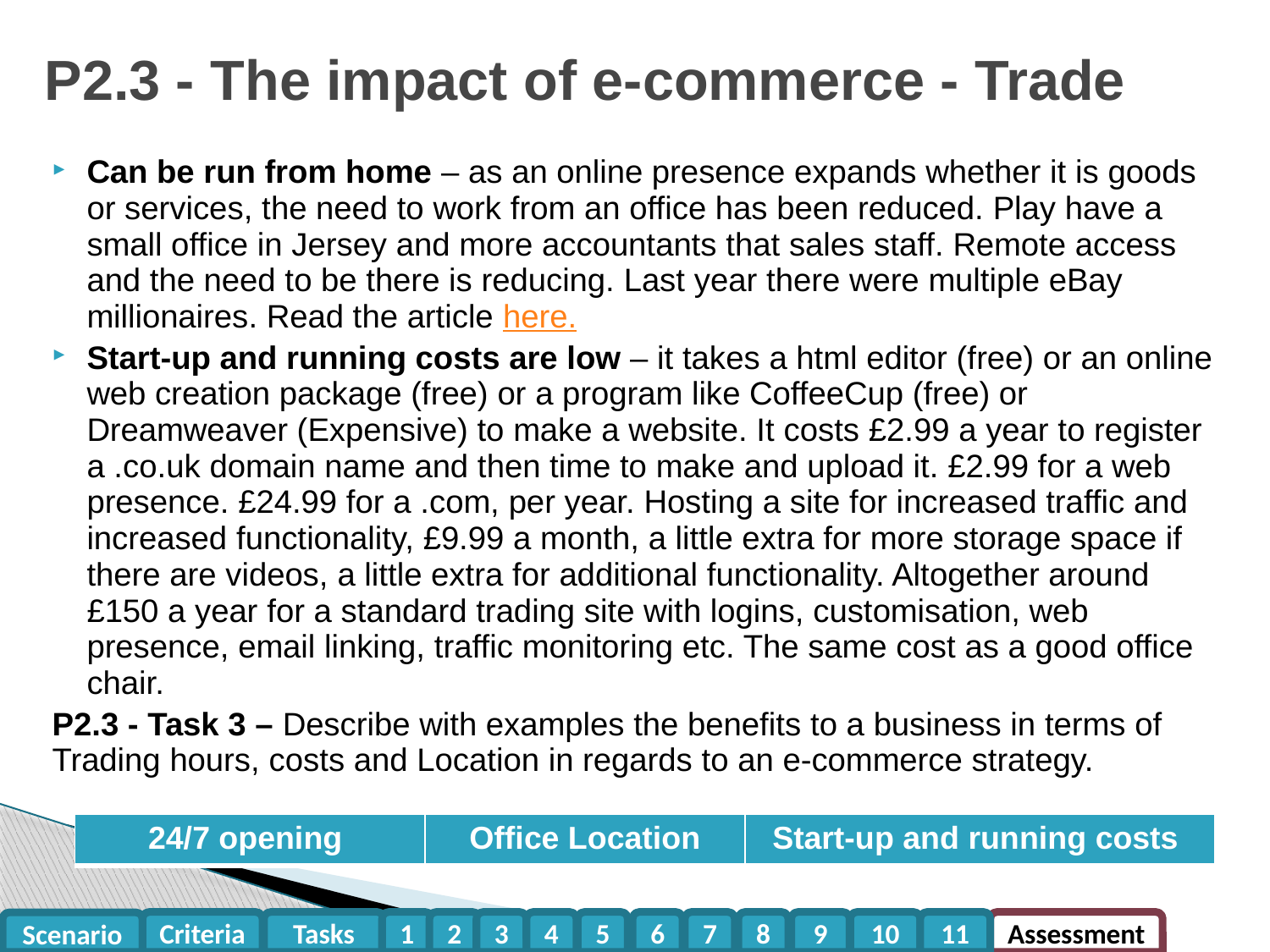

# P2.3 - The impact of e-commerce - Trade
Can be run from home – as an online presence expands whether it is goods or services, the need to work from an office has been reduced. Play have a small office in Jersey and more accountants that sales staff. Remote access and the need to be there is reducing. Last year there were multiple eBay millionaires. Read the article here.
Start-up and running costs are low – it takes a html editor (free) or an online web creation package (free) or a program like CoffeeCup (free) or Dreamweaver (Expensive) to make a website. It costs £2.99 a year to register a .co.uk domain name and then time to make and upload it. £2.99 for a web presence. £24.99 for a .com, per year. Hosting a site for increased traffic and increased functionality, £9.99 a month, a little extra for more storage space if there are videos, a little extra for additional functionality. Altogether around £150 a year for a standard trading site with logins, customisation, web presence, email linking, traffic monitoring etc. The same cost as a good office chair.
P2.3 - Task 3 – Describe with examples the benefits to a business in terms of Trading hours, costs and Location in regards to an e-commerce strategy.

| 24/7 opening | Office Location | Start-up and running costs |
| --- | --- | --- |